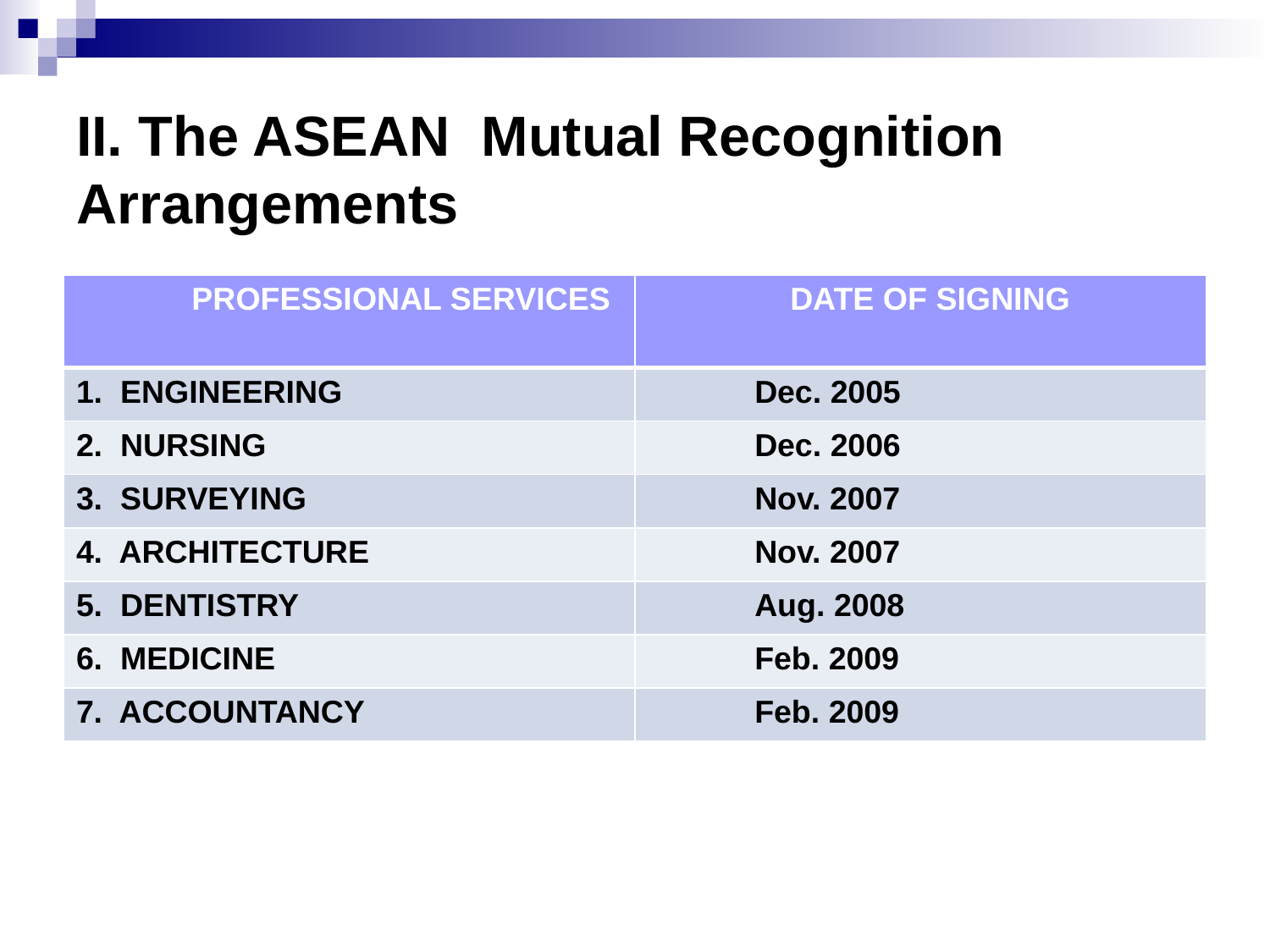

II. The ASEAN  Mutual Recognition Arrangements
| PROFESSIONAL SERVICES | DATE OF SIGNING |
| --- | --- |
| 1. ENGINEERING | Dec. 2005 |
| 2. NURSING | Dec. 2006 |
| 3. SURVEYING | Nov. 2007 |
| 4. ARCHITECTURE | Nov. 2007 |
| 5. DENTISTRY | Aug. 2008 |
| 6. MEDICINE | Feb. 2009 |
| 7. ACCOUNTANCY | Feb. 2009 |